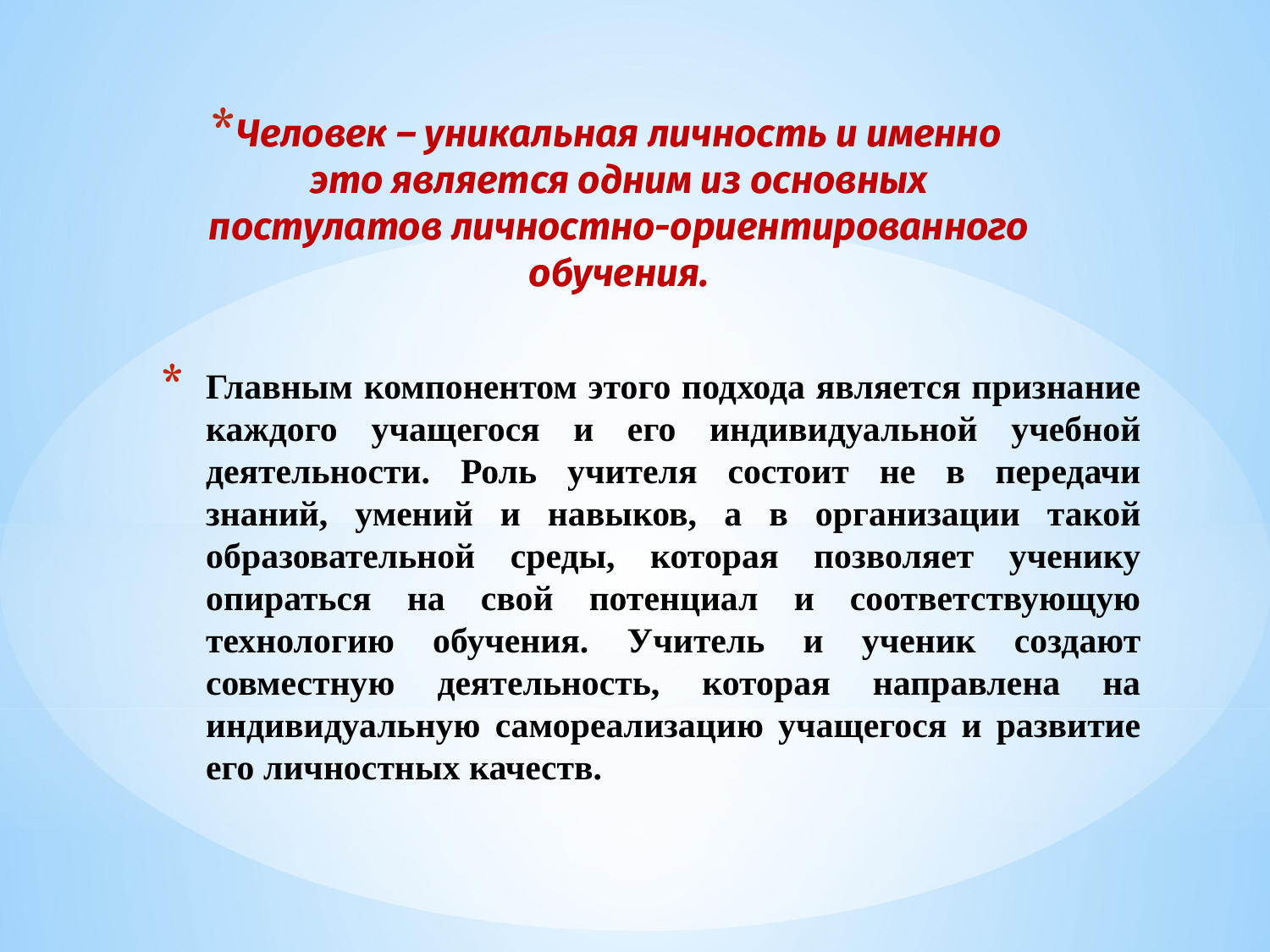

Человек – уникальная личность и именно это является одним из основных постулатов личностно-ориентированного обучения.
# Главным компонентом этого подхода является признание каждого учащегося и его индивидуальной учебной деятельности. Роль учителя состоит не в передачи знаний, умений и навыков, а в организации такой образовательной среды, которая позволяет ученику опираться на свой потенциал и соответствующую технологию обучения. Учитель и ученик создают совместную деятельность, которая направлена на индивидуальную самореализацию учащегося и развитие его личностных качеств.